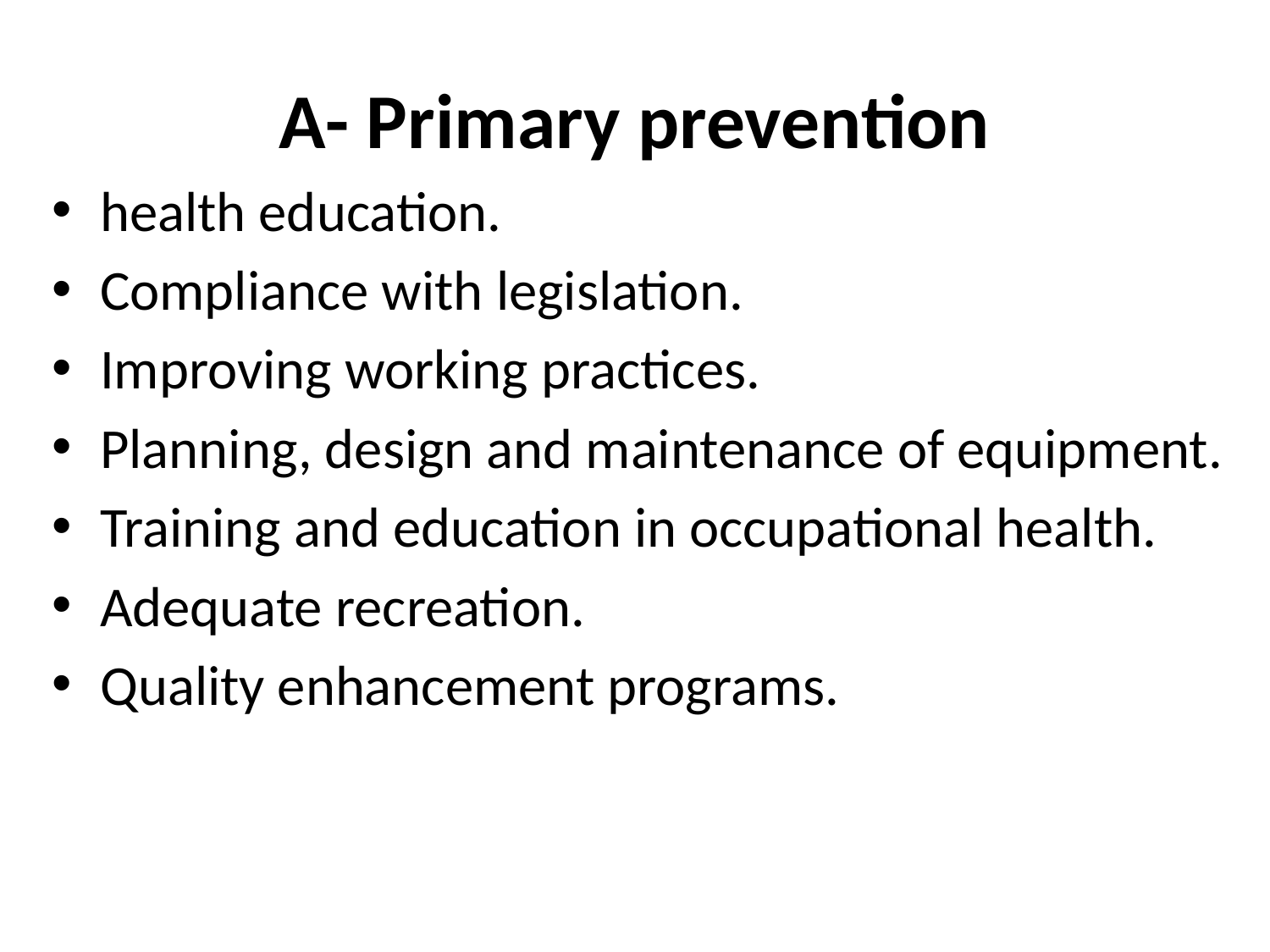

# A- Primary prevention
health education.
Compliance with legislation.
Improving working practices.
Planning, design and maintenance of equipment.
Training and education in occupational health.
Adequate recreation.
Quality enhancement programs.